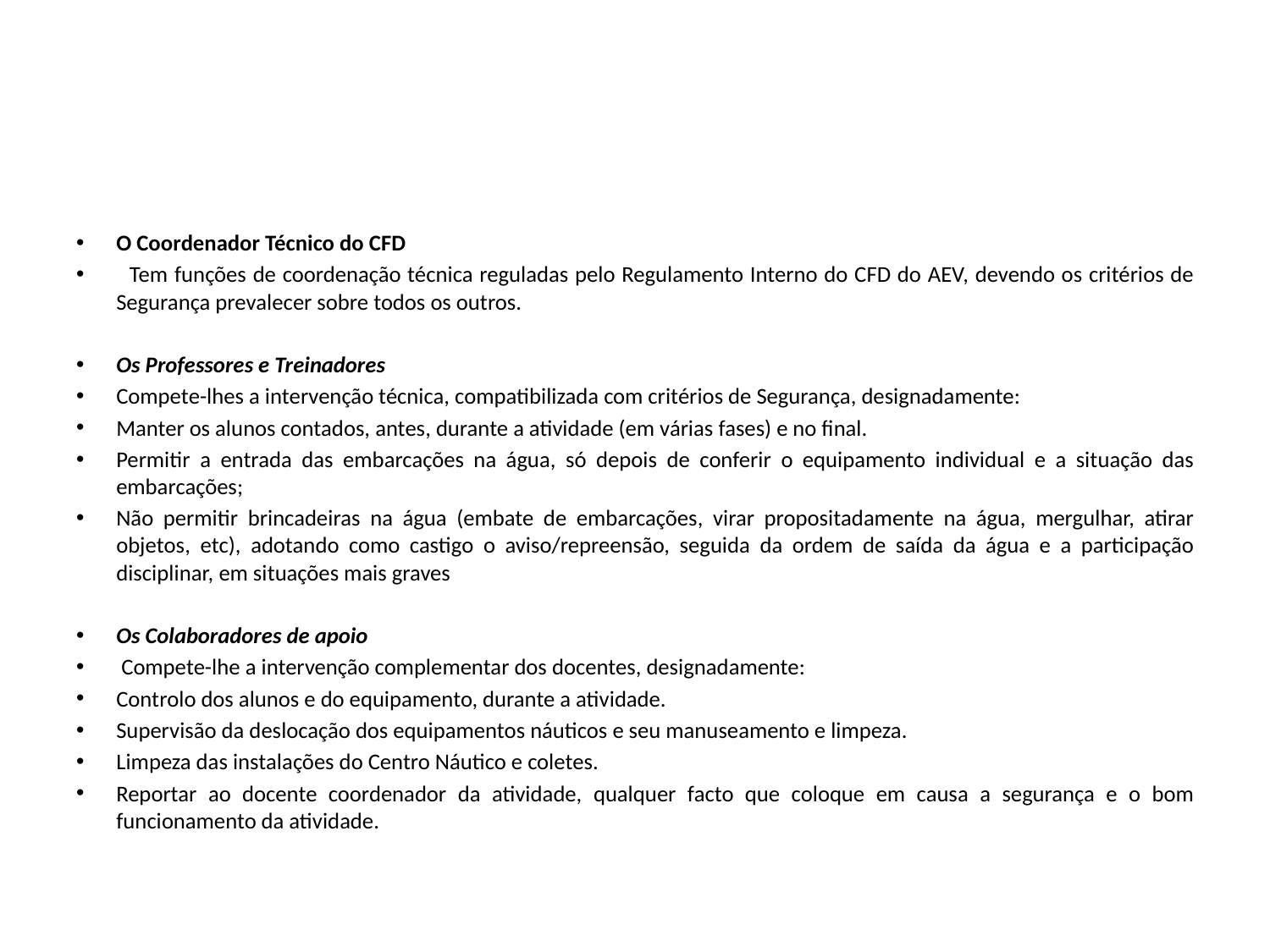

#
O Coordenador Técnico do CFD
  Tem funções de coordenação técnica reguladas pelo Regulamento Interno do CFD do AEV, devendo os critérios de Segurança prevalecer sobre todos os outros.

Os Professores e Treinadores
Compete-lhes a intervenção técnica, compatibilizada com critérios de Segurança, designadamente:
Manter os alunos contados, antes, durante a atividade (em várias fases) e no final.
Permitir a entrada das embarcações na água, só depois de conferir o equipamento individual e a situação das embarcações;
Não permitir brincadeiras na água (embate de embarcações, virar propositadamente na água, mergulhar, atirar objetos, etc), adotando como castigo o aviso/repreensão, seguida da ordem de saída da água e a participação disciplinar, em situações mais graves

Os Colaboradores de apoio
 Compete-lhe a intervenção complementar dos docentes, designadamente:
Controlo dos alunos e do equipamento, durante a atividade.
Supervisão da deslocação dos equipamentos náuticos e seu manuseamento e limpeza.
Limpeza das instalações do Centro Náutico e coletes.
Reportar ao docente coordenador da atividade, qualquer facto que coloque em causa a segurança e o bom funcionamento da atividade.